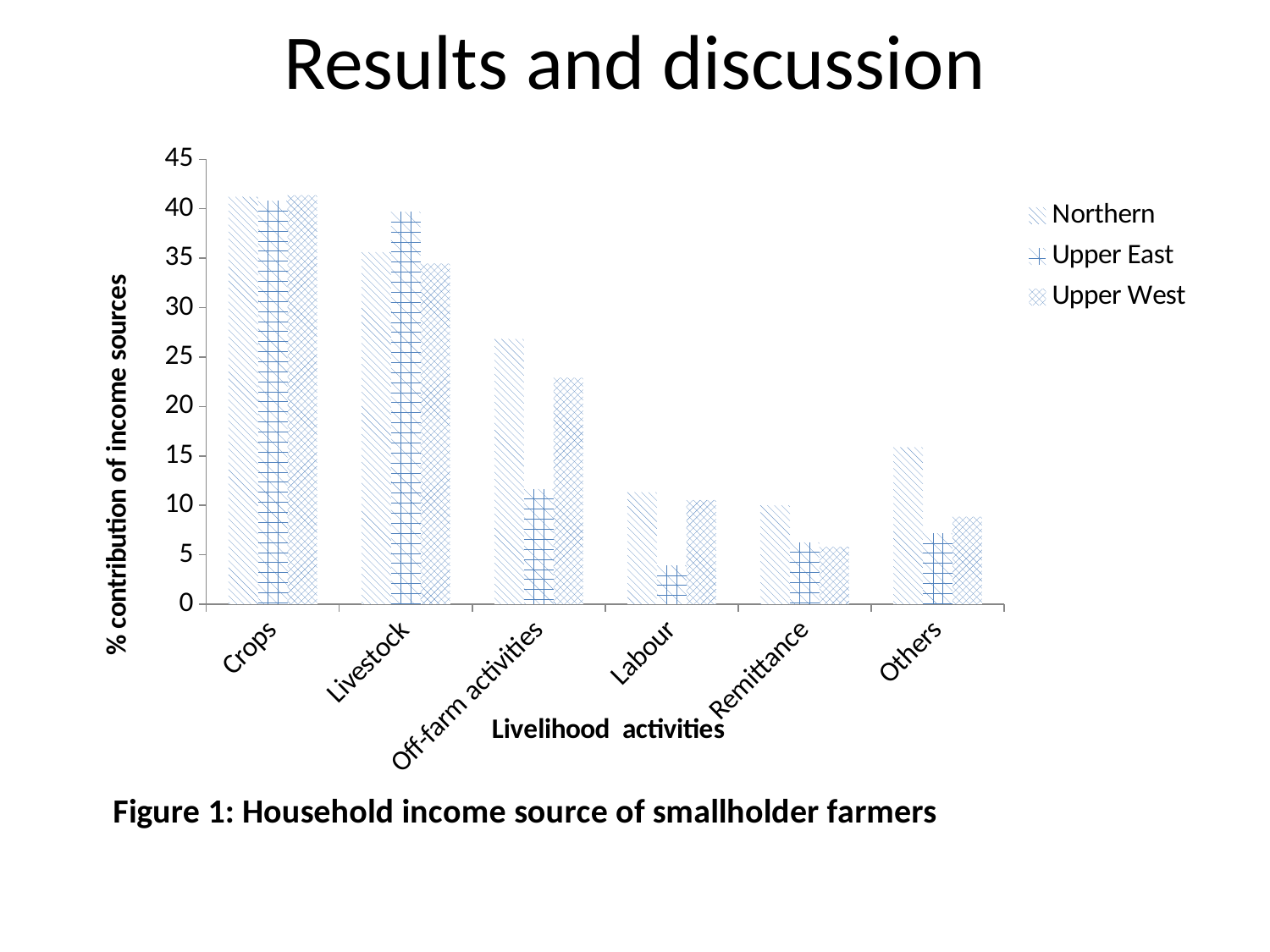

# Results and discussion

### Chart: Figure 1: Household income source of smallholder farmers

| Category | Northern | Upper East | Upper West |
|---|---|---|---|
| Crops | 41.22222222222241 | 40.800000000000004 | 41.375 |
| Livestock | 35.62500000000016 | 39.7 | 34.458333333333336 |
| Off-farm activities | 26.833333333333055 | 11.651785714285722 | 22.916666666666664 |
| Labour | 11.333333333333332 | 3.9285714285714533 | 10.520833333333334 |
| Remittance | 10.0 | 6.25 | 5.791666666666671 |
| Others | 15.875000000000076 | 7.182539682539683 | 8.833333333333336 |